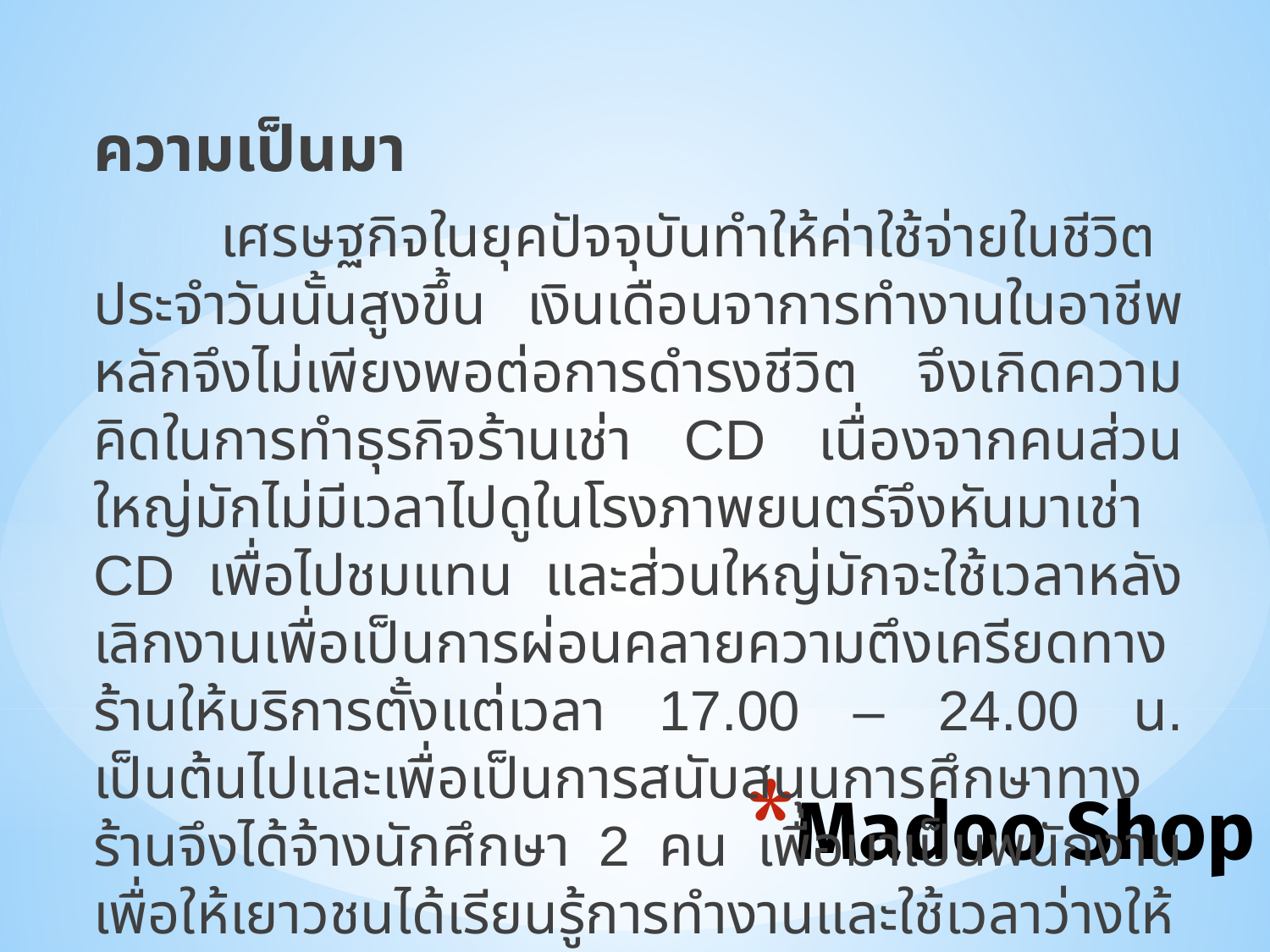

ความเป็นมา
	เศรษฐกิจในยุคปัจจุบันทำให้ค่าใช้จ่ายในชีวิตประจำวันนั้นสูงขึ้น เงินเดือนจาการทำงานในอาชีพหลักจึงไม่เพียงพอต่อการดำรงชีวิต จึงเกิดความคิดในการทำธุรกิจร้านเช่า CD เนื่องจากคนส่วนใหญ่มักไม่มีเวลาไปดูในโรงภาพยนตร์จึงหันมาเช่า CD เพื่อไปชมแทน และส่วนใหญ่มักจะใช้เวลาหลังเลิกงานเพื่อเป็นการผ่อนคลายความตึงเครียดทางร้านให้บริการตั้งแต่เวลา 17.00 – 24.00 น. เป็นต้นไปและเพื่อเป็นการสนับสนุนการศึกษาทางร้านจึงได้จ้างนักศึกษา 2 คน เพื่อมาเป็นพนักงาน เพื่อให้เยาวชนได้เรียนรู้การทำงานและใช้เวลาว่างให้เป็นประโยชน์ต่อไป
# Madoo Shop